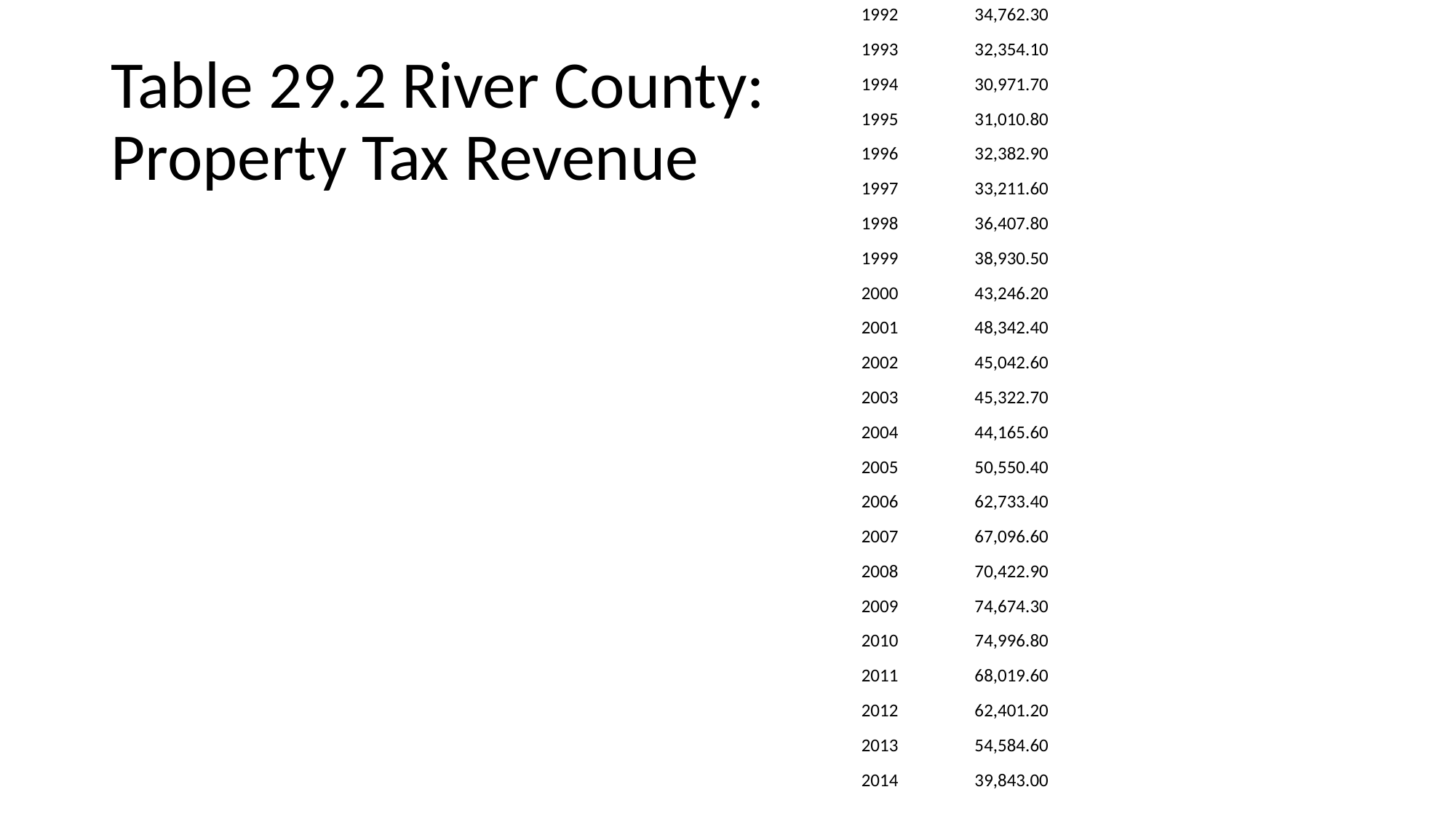

1992	 34,762.30
1993	 32,354.10
1994	 30,971.70
1995	 31,010.80
1996	 32,382.90
1997	 33,211.60
1998	 36,407.80
1999	 38,930.50
2000	 43,246.20
2001	 48,342.40
2002	 45,042.60
2003	 45,322.70
2004	 44,165.60
2005	 50,550.40
2006	 62,733.40
2007	 67,096.60
2008	 70,422.90
2009	 74,674.30
2010	 74,996.80
2011	 68,019.60
2012	 62,401.20
2013	 54,584.60
2014	 39,843.00
# Table 29.2 River County: Property Tax Revenue